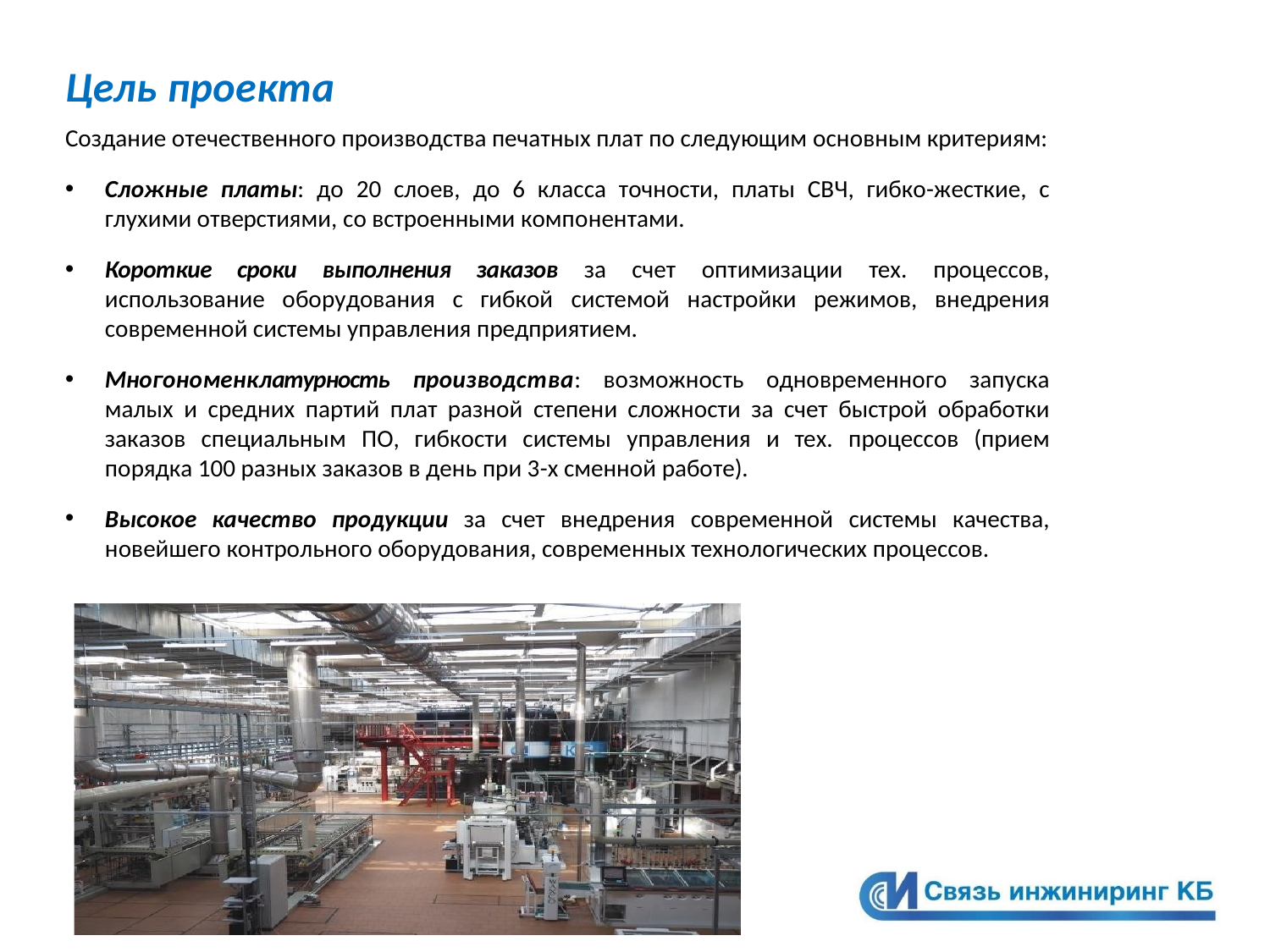

# Цель проекта
Создание отечественного производства печатных плат по следующим основным критериям:
Сложные платы: до 20 слоев, до 6 класса точности, платы СВЧ, гибко-жесткие, с глухими отверстиями, со встроенными компонентами.
Короткие сроки выполнения заказов за счет оптимизации тех. процессов, использование оборудования с гибкой системой настройки режимов, внедрения современной системы управления предприятием.
Многономенклатурность производства: возможность одновременного запуска малых и средних партий плат разной степени сложности за счет быстрой обработки заказов специальным ПО, гибкости системы управления и тех. процессов (прием порядка 100 разных заказов в день при 3-х сменной работе).
Высокое качество продукции за счет внедрения современной системы качества, новейшего контрольного оборудования, современных технологических процессов.

4